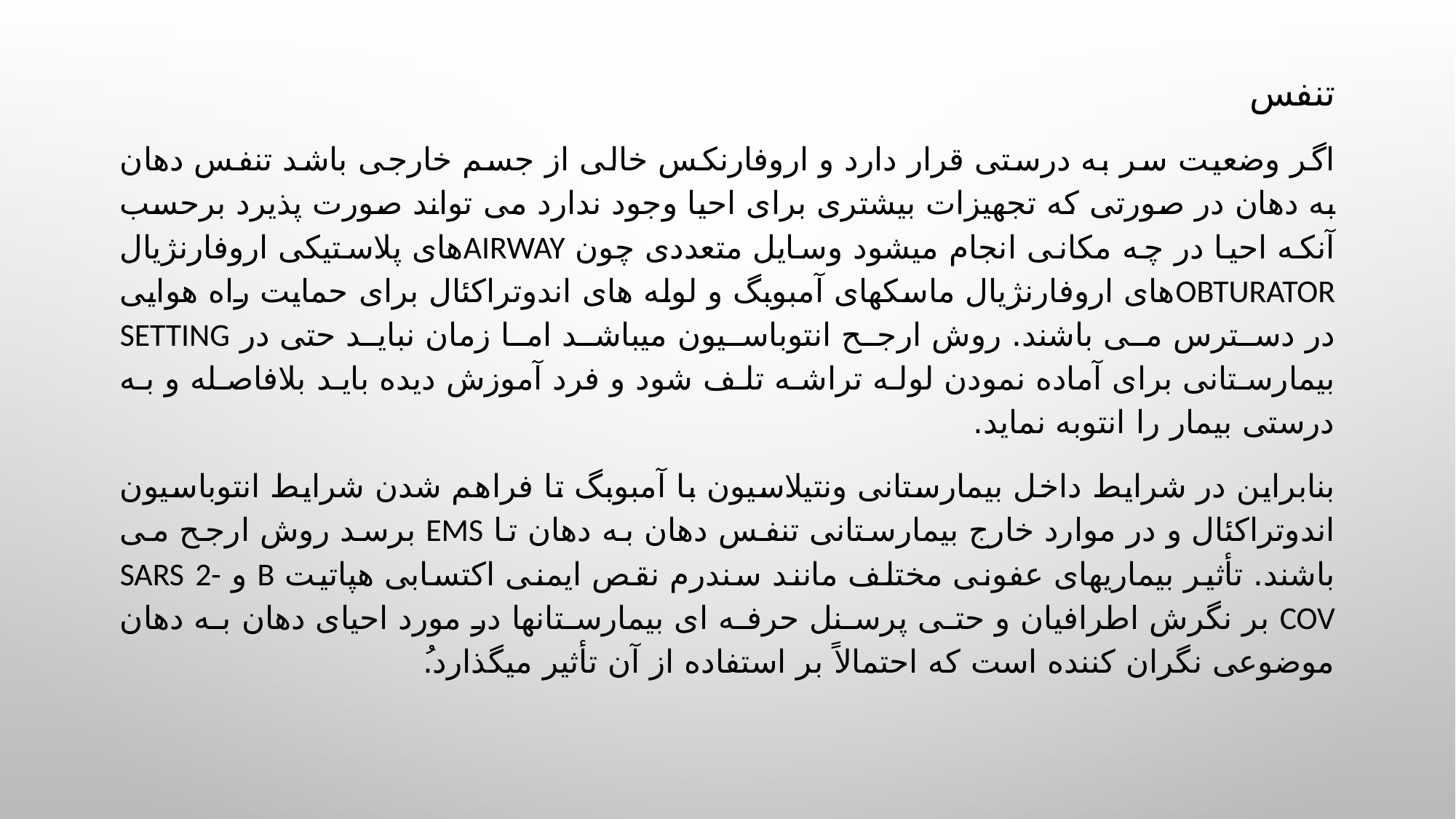

تنفس
اگر وضعیت سر به درستی قرار دارد و اروفارنکس خالی از جسم خارجی باشد تنفس دهان به دهان در صورتی که تجهیزات بیشتری برای احیا وجود ندارد می تواند صورت پذیرد برحسب آنکه احیا در چه مکانی انجام میشود وسایل متعددی چون airwayهای پلاستیکی اروفارنژیال obturatorهای اروفارنژیال ماسکهای آمبوبگ و لوله های اندوتراکئال برای حمایت راه هوایی در دسترس می باشند. روش ارجح انتوباسیون میباشد اما زمان نباید حتی در setting بیمارستانی برای آماده نمودن لوله تراشه تلف شود و فرد آموزش دیده باید بلافاصله و به درستی بیمار را انتوبه نماید.
بنابراین در شرایط داخل بیمارستانی ونتیلاسیون با آمبوبگ تا فراهم شدن شرایط انتوباسیون اندوتراکئال و در موارد خارج بیمارستانی تنفس دهان به دهان تا EMS برسد روش ارجح می باشند. تأثیر بیماریهای عفونی مختلف مانند سندرم نقص ایمنی اکتسابی هپاتیت B و SARS 2-CoV بر نگرش اطرافیان و حتی پرسنل حرفه ای بیمارستانها در مورد احیای دهان به دهان موضوعی نگران کننده است که احتمالاً بر استفاده از آن تأثیر میگذارد.ُ

#